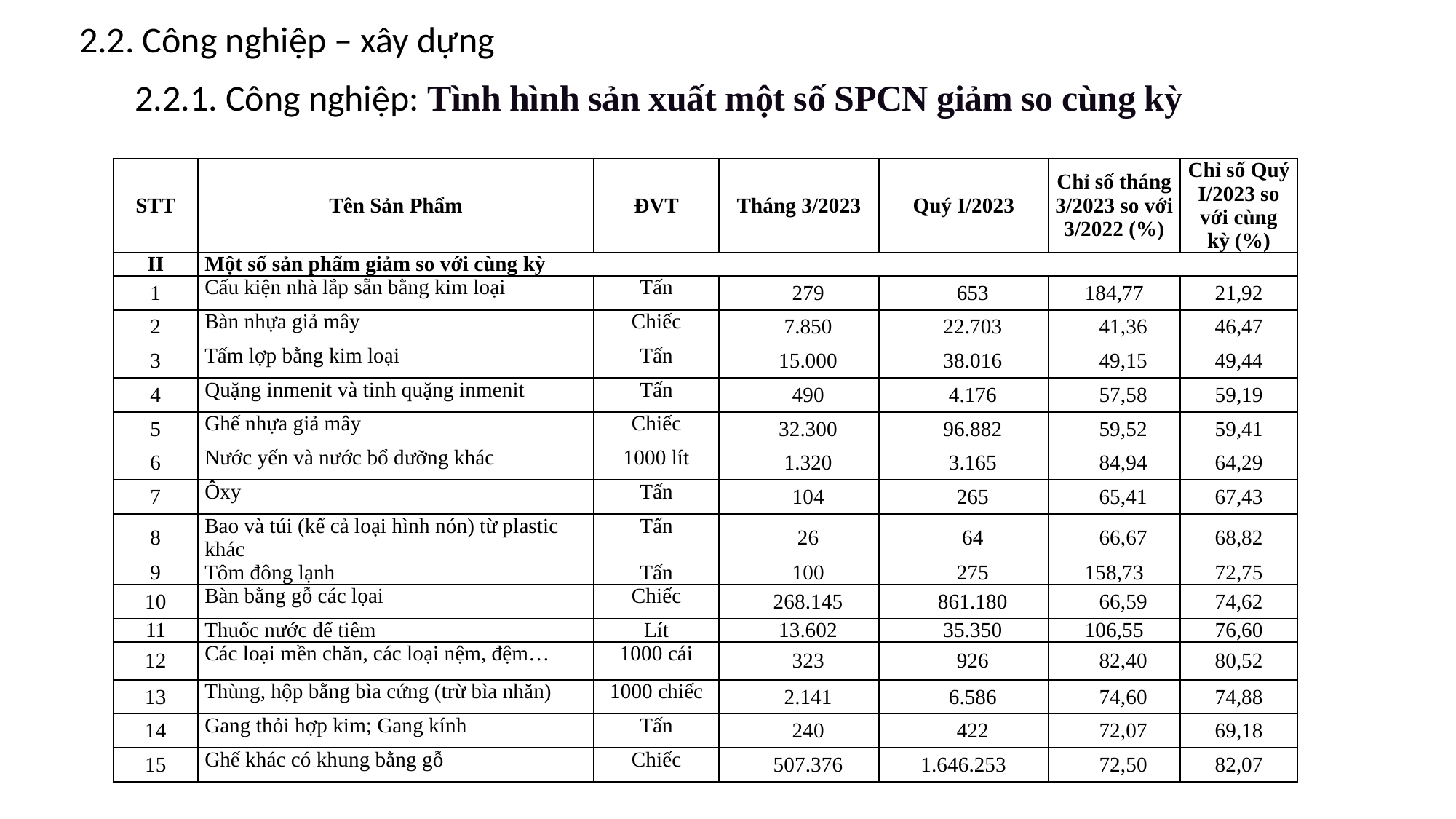

2.2. Công nghiệp – xây dựng
2.2.1. Công nghiệp: Tình hình sản xuất một số SPCN giảm so cùng kỳ

| STT | Tên Sản Phẩm | ĐVT | Tháng 3/2023 | Quý I/2023 | Chỉ số tháng 3/2023 so với 3/2022 (%) | Chỉ số Quý I/2023 so với cùng kỳ (%) |
| --- | --- | --- | --- | --- | --- | --- |
| II | Một số sản phẩm giảm so với cùng kỳ |  |  |  |  |  |
| 1 | Cấu kiện nhà lắp sẵn bằng kim loại | Tấn | 279 | 653 | 184,77 | 21,92 |
| 2 | Bàn nhựa giả mây | Chiếc | 7.850 | 22.703 | 41,36 | 46,47 |
| 3 | Tấm lợp bằng kim loại | Tấn | 15.000 | 38.016 | 49,15 | 49,44 |
| 4 | Quặng inmenit và tinh quặng inmenit | Tấn | 490 | 4.176 | 57,58 | 59,19 |
| 5 | Ghế nhựa giả mây | Chiếc | 32.300 | 96.882 | 59,52 | 59,41 |
| 6 | Nước yến và nước bổ dưỡng khác | 1000 lít | 1.320 | 3.165 | 84,94 | 64,29 |
| 7 | Ôxy | Tấn | 104 | 265 | 65,41 | 67,43 |
| 8 | Bao và túi (kể cả loại hình nón) từ plastic khác | Tấn | 26 | 64 | 66,67 | 68,82 |
| 9 | Tôm đông lạnh | Tấn | 100 | 275 | 158,73 | 72,75 |
| 10 | Bàn bằng gỗ các lọai | Chiếc | 268.145 | 861.180 | 66,59 | 74,62 |
| 11 | Thuốc nước để tiêm | Lít | 13.602 | 35.350 | 106,55 | 76,60 |
| 12 | Các loại mền chăn, các loại nệm, đệm… | 1000 cái | 323 | 926 | 82,40 | 80,52 |
| 13 | Thùng, hộp bằng bìa cứng (trừ bìa nhăn) | 1000 chiếc | 2.141 | 6.586 | 74,60 | 74,88 |
| 14 | Gang thỏi hợp kim; Gang kính | Tấn | 240 | 422 | 72,07 | 69,18 |
| 15 | Ghế khác có khung bằng gỗ | Chiếc | 507.376 | 1.646.253 | 72,50 | 82,07 |